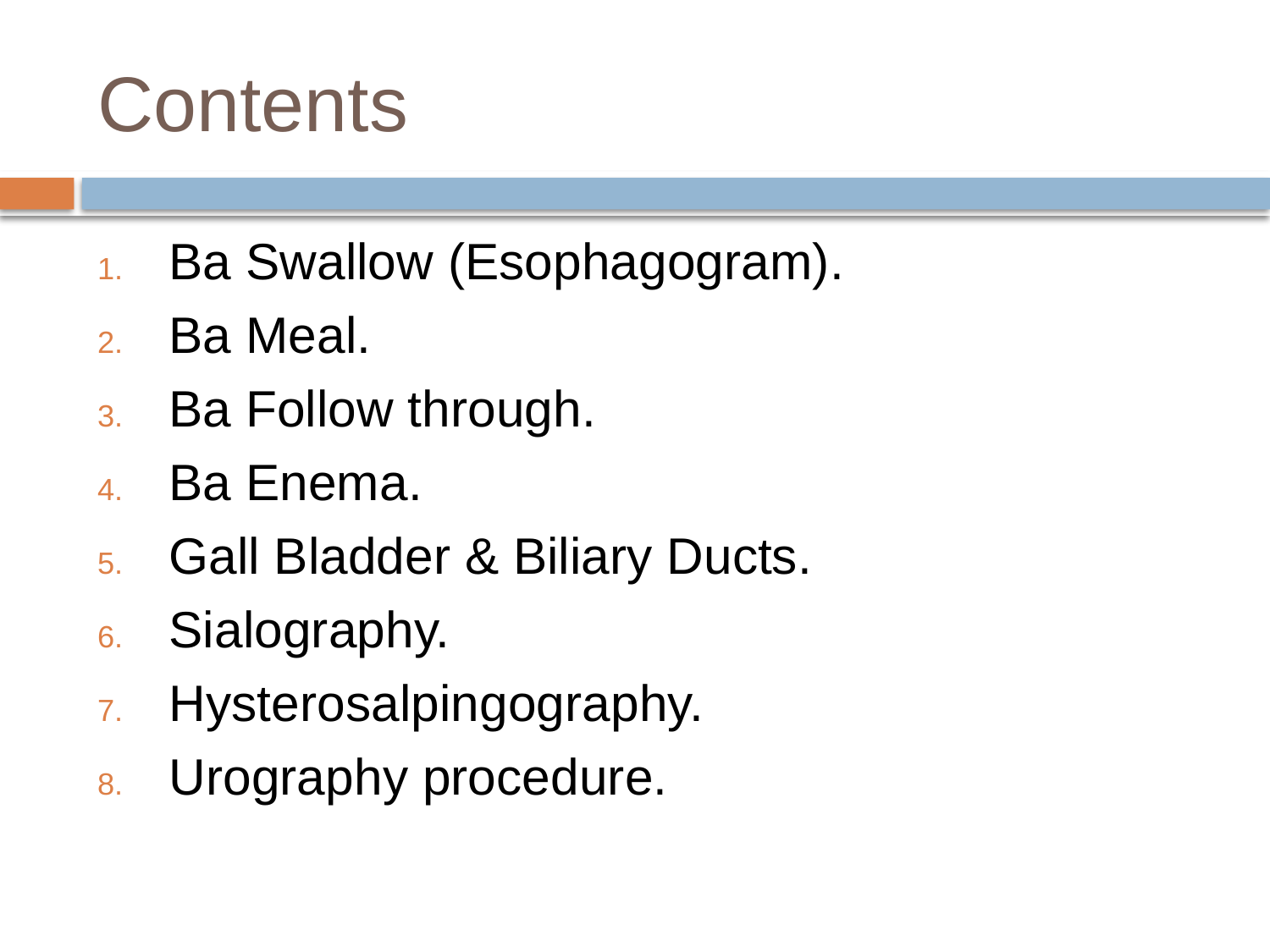

# Contents
Ba Swallow (Esophagogram).
Ba Meal.
Ba Follow through.
Ba Enema.
Gall Bladder & Biliary Ducts.
Sialography.
Hysterosalpingography.
Urography procedure.